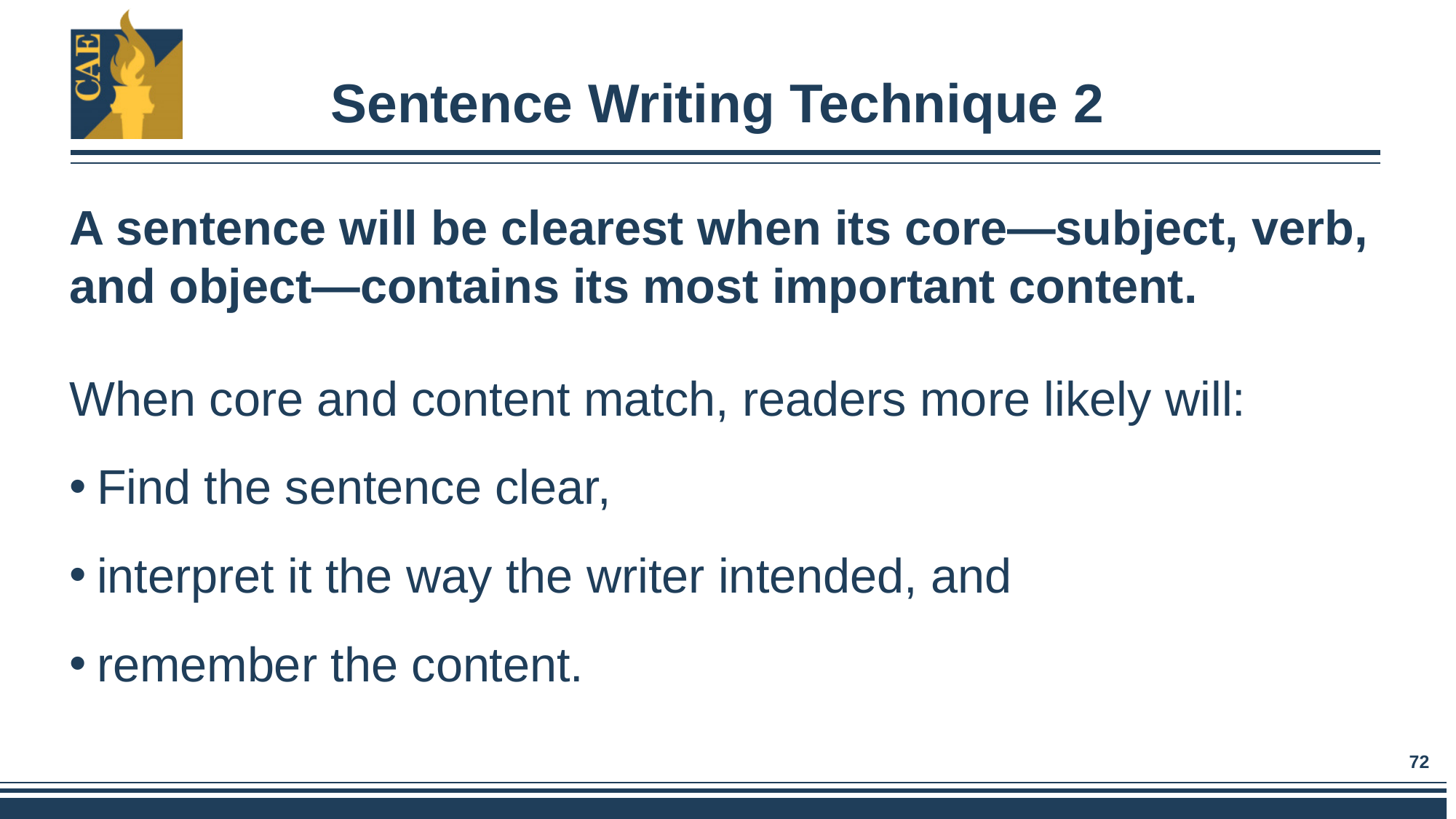

# Sentence Writing Technique 2
A sentence will be clearest when its core—subject, verb, and object—contains its most important content.
When core and content match, readers more likely will:
Find the sentence clear,
interpret it the way the writer intended, and
remember the content.

72